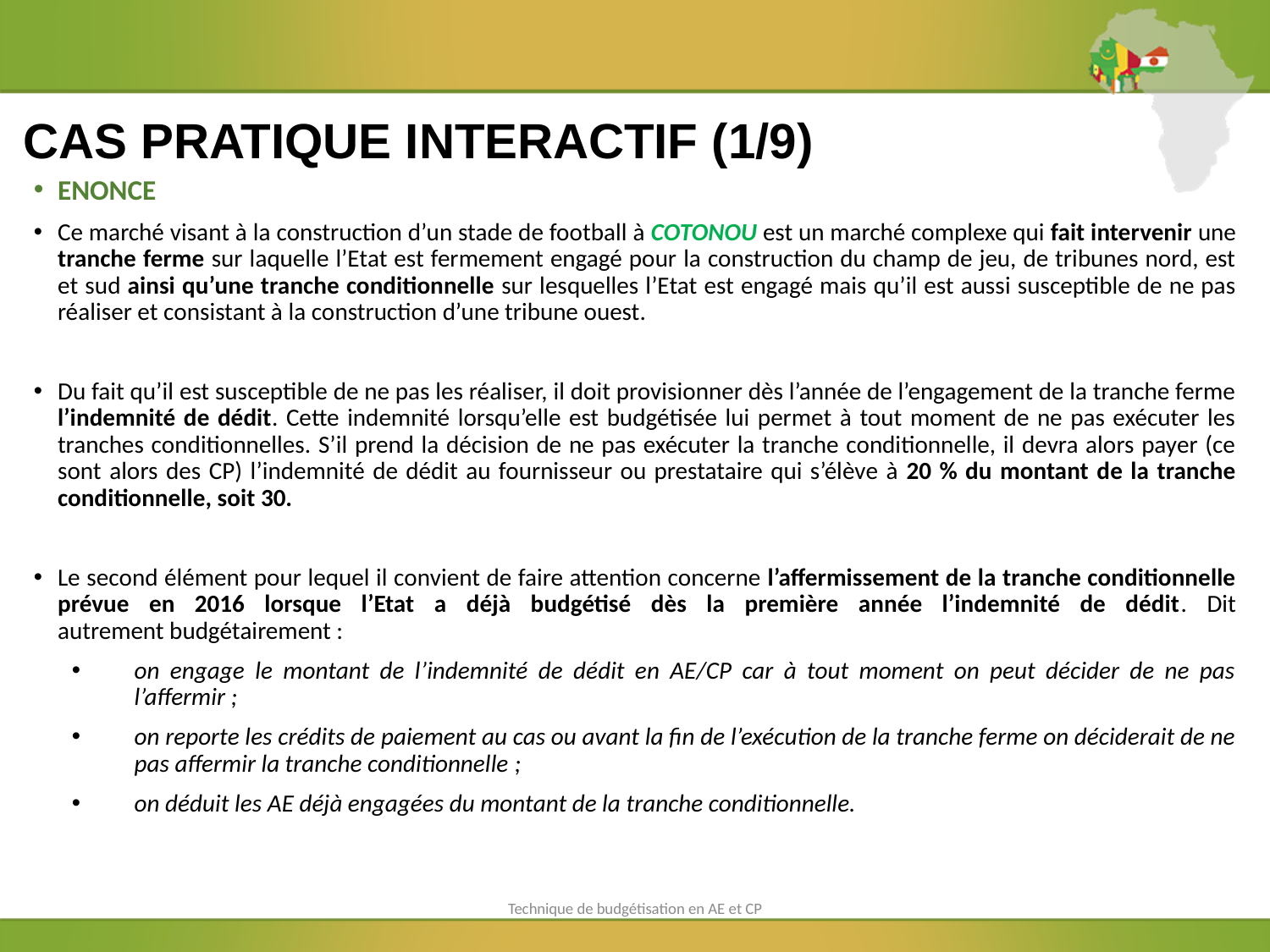

# CAS PRATIQUE INTERACTIF (1/9)
ENONCE
Ce marché visant à la construction d’un stade de football à COTONOU est un marché complexe qui fait intervenir une tranche ferme sur laquelle l’Etat est fermement engagé pour la construction du champ de jeu, de tribunes nord, est et sud ainsi qu’une tranche conditionnelle sur lesquelles l’Etat est engagé mais qu’il est aussi susceptible de ne pas réaliser et consistant à la construction d’une tribune ouest.

Du fait qu’il est susceptible de ne pas les réaliser, il doit provisionner dès l’année de l’engagement de la tranche ferme l’indemnité de dédit. Cette indemnité lorsqu’elle est budgétisée lui permet à tout moment de ne pas exécuter les tranches conditionnelles. S’il prend la décision de ne pas exécuter la tranche conditionnelle, il devra alors payer (ce sont alors des CP) l’indemnité de dédit au fournisseur ou prestataire qui s’élève à 20 % du montant de la tranche conditionnelle, soit 30.

Le second élément pour lequel il convient de faire attention concerne l’affermissement de la tranche conditionnelle prévue en 2016 lorsque l’Etat a déjà budgétisé dès la première année l’indemnité de dédit. Dit autrement budgétairement :
on engage le montant de l’indemnité de dédit en AE/CP car à tout moment on peut décider de ne pas l’affermir ;
on reporte les crédits de paiement au cas ou avant la fin de l’exécution de la tranche ferme on déciderait de ne pas affermir la tranche conditionnelle ;
on déduit les AE déjà engagées du montant de la tranche conditionnelle.

Technique de budgétisation en AE et CP